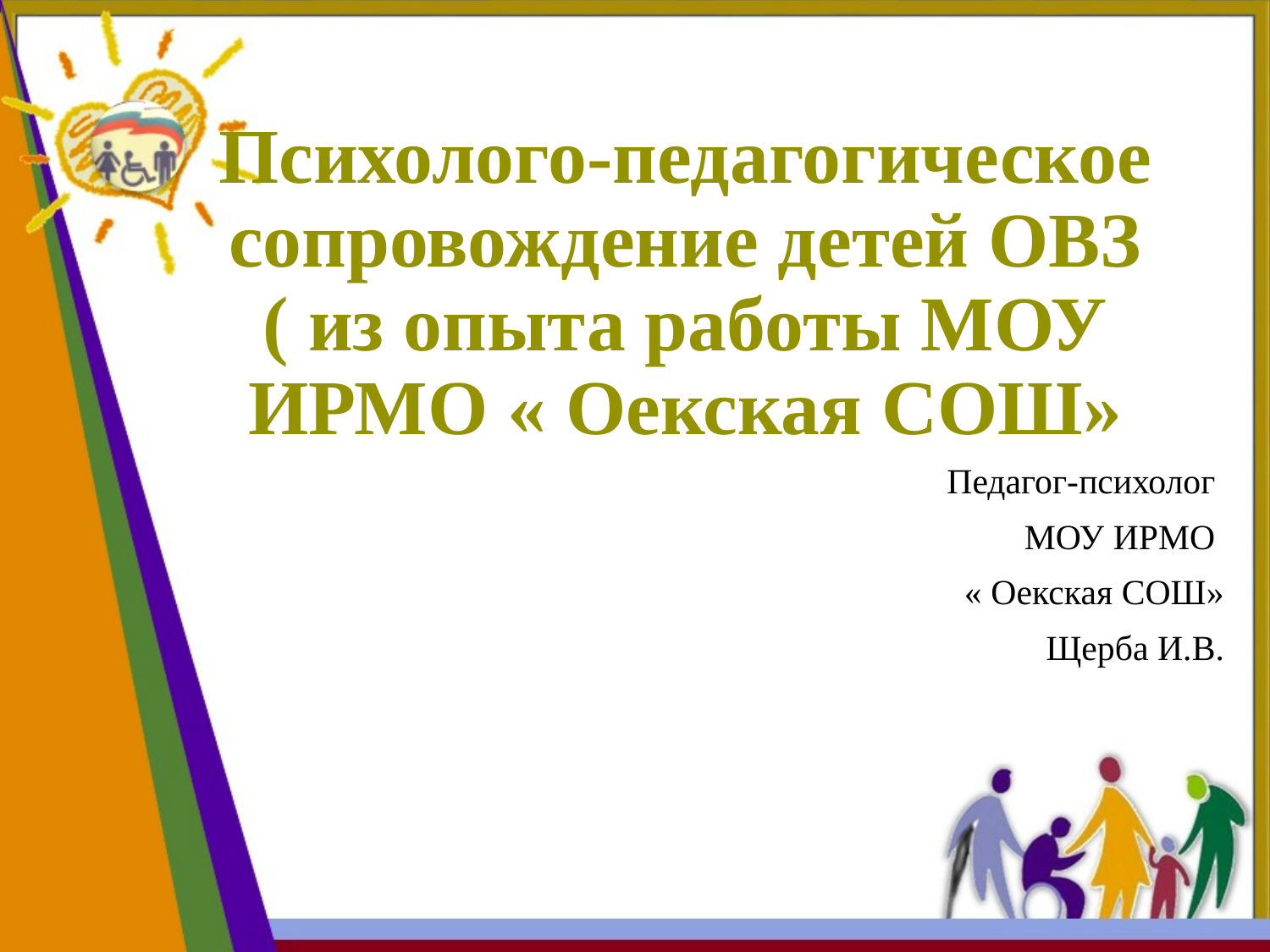

# Психолого-педагогическое сопровождение детей ОВЗ ( из опыта работы МОУ ИРМО « Оекская СОШ»
Педагог-психолог
МОУ ИРМО
« Оекская СОШ»
Щерба И.В.